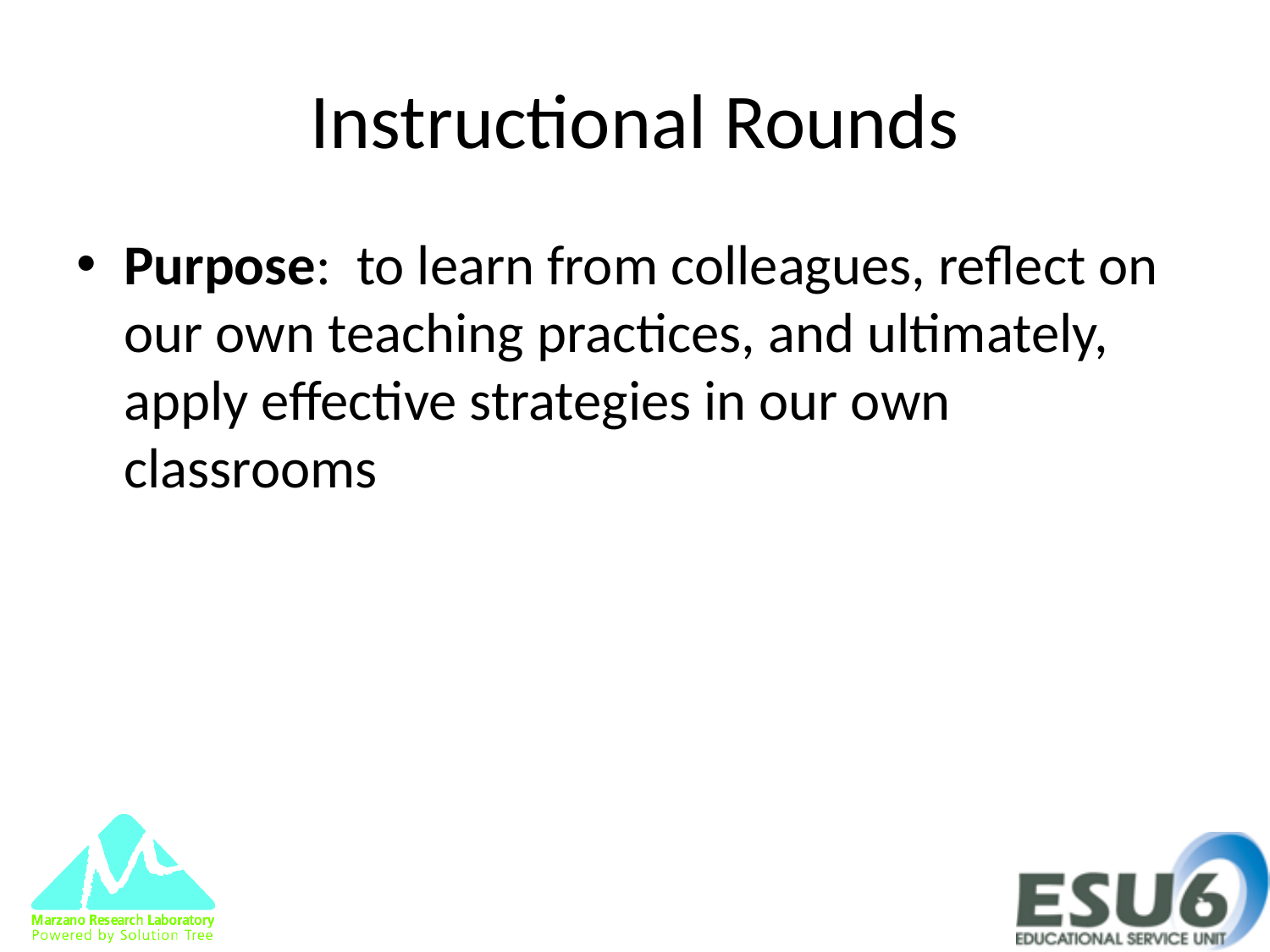

# Instructional Rounds
Purpose:  to learn from colleagues, reflect on our own teaching practices, and ultimately, apply effective strategies in our own classrooms